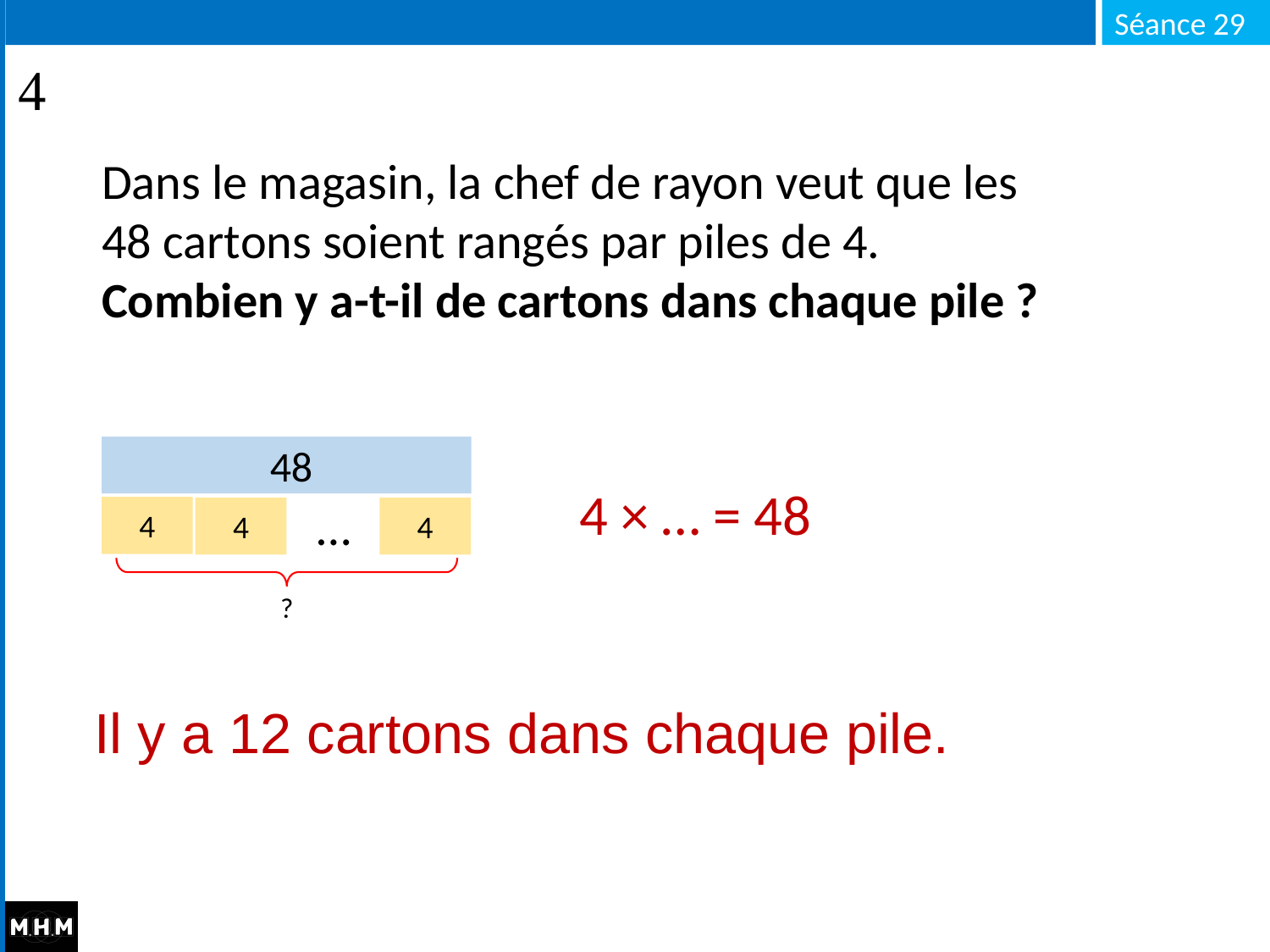

Dans le magasin, la chef de rayon veut que les 48 cartons soient rangés par piles de 4.
Combien y a-t-il de cartons dans chaque pile ?

 48
…
4
4
4
?
 4 × … = 48
Il y a 12 cartons dans chaque pile.